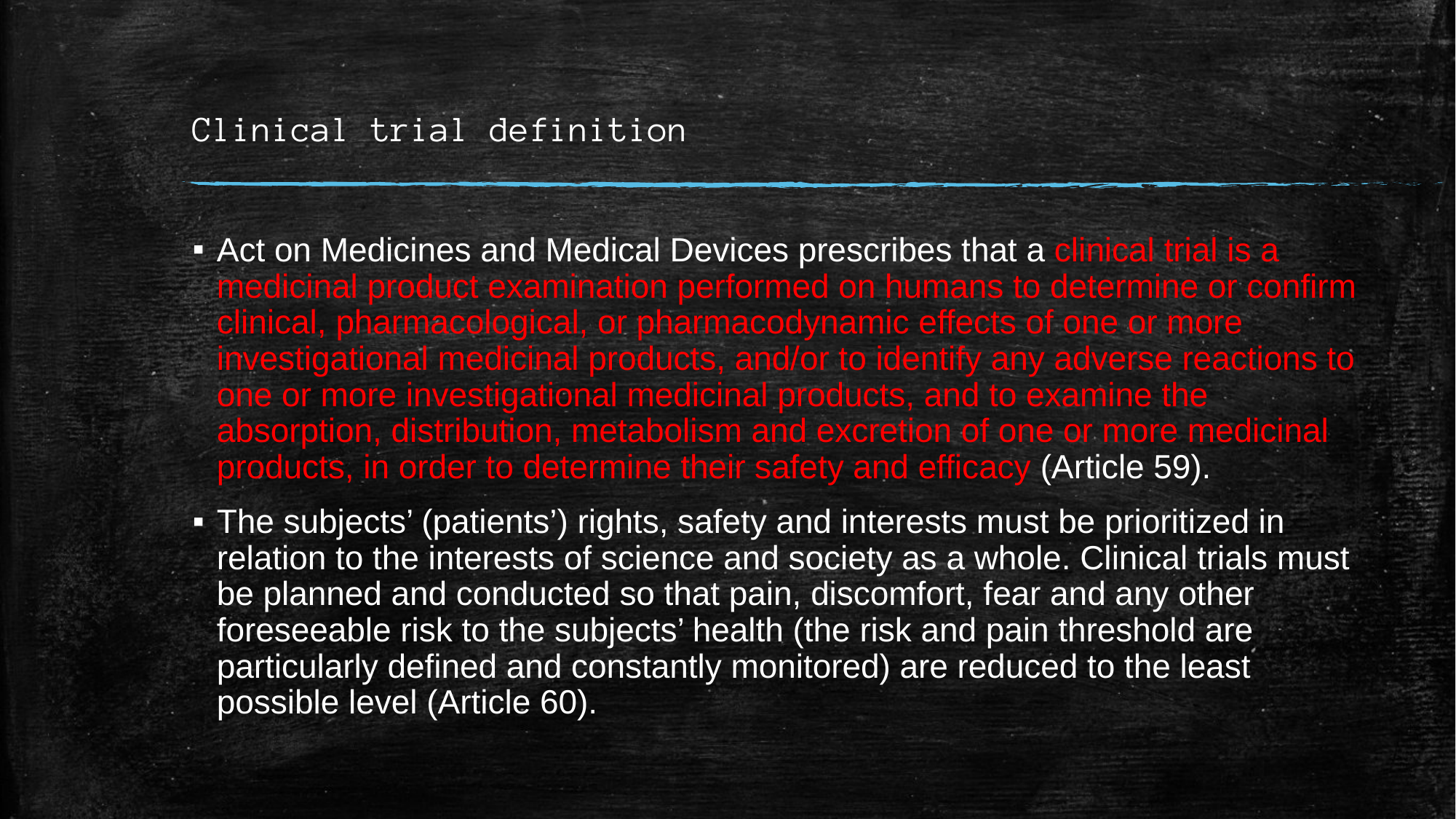

# Clinical trial definition
Act on Medicines and Medical Devices prescribes that a clinical trial is a medicinal product examination performed on humans to determine or conﬁrm clinical, pharmacological, or pharmacodynamic effects of one or more investigational medicinal products, and/or to identify any adverse reactions to one or more investigational medicinal products, and to examine the absorption, distribution, metabolism and excretion of one or more medicinal products, in order to determine their safety and efficacy (Article 59).
The subjects’ (patients’) rights, safety and interests must be prioritized in relation to the interests of science and society as a whole. Clinical trials must be planned and conducted so that pain, discomfort, fear and any other foreseeable risk to the subjects’ health (the risk and pain threshold are particularly deﬁned and constantly monitored) are reduced to the least possible level (Article 60).